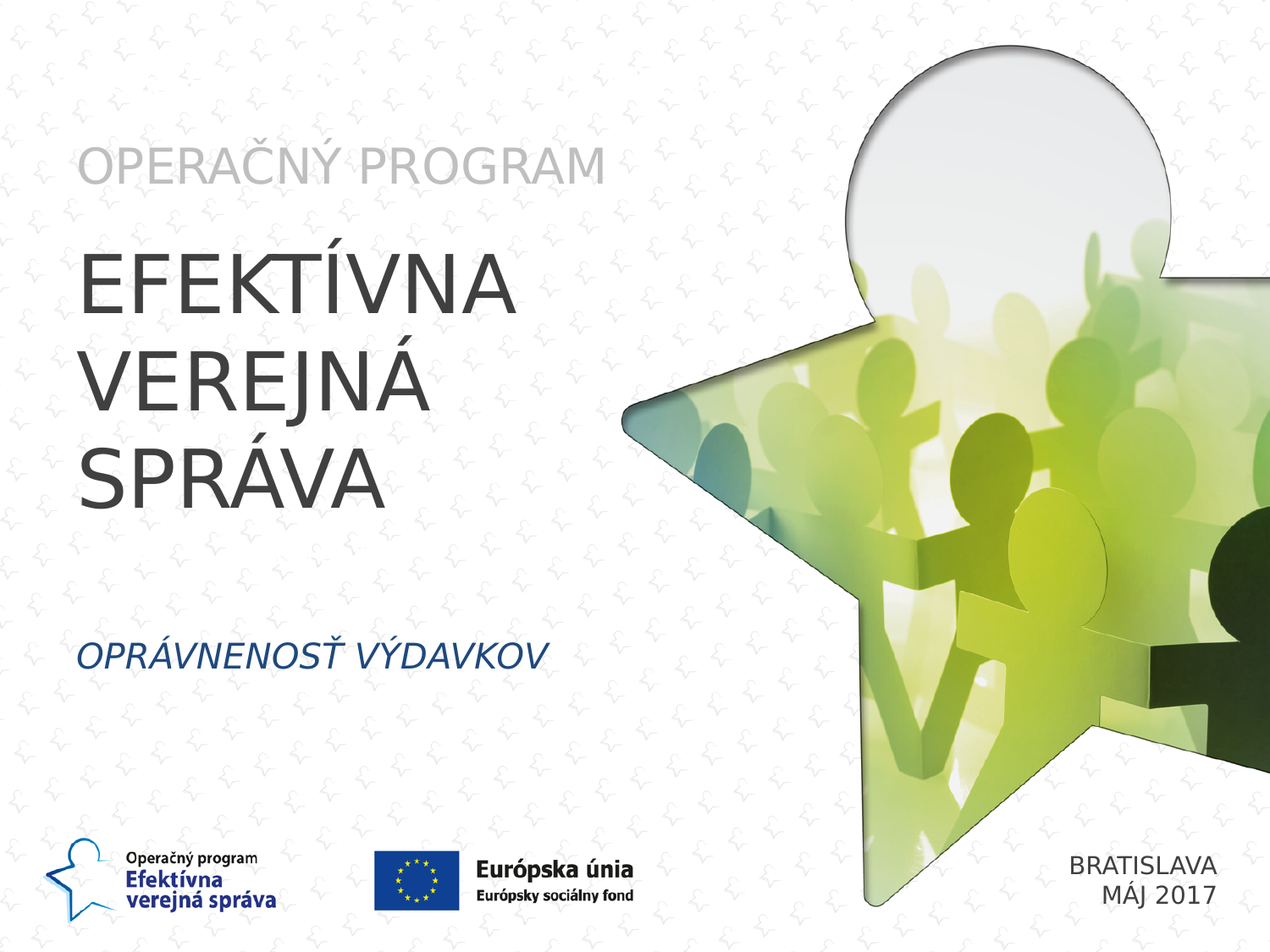

POWERPOINT PREZENTÁCIE
OPERAČNÝ PROGRAM

EFEKTÍVNA
VEREJNÁ
SPRÁVA
ITUÁ STRANA

Oprávnenosť výdavkov
BRATISLAVA
MÁJ 2017